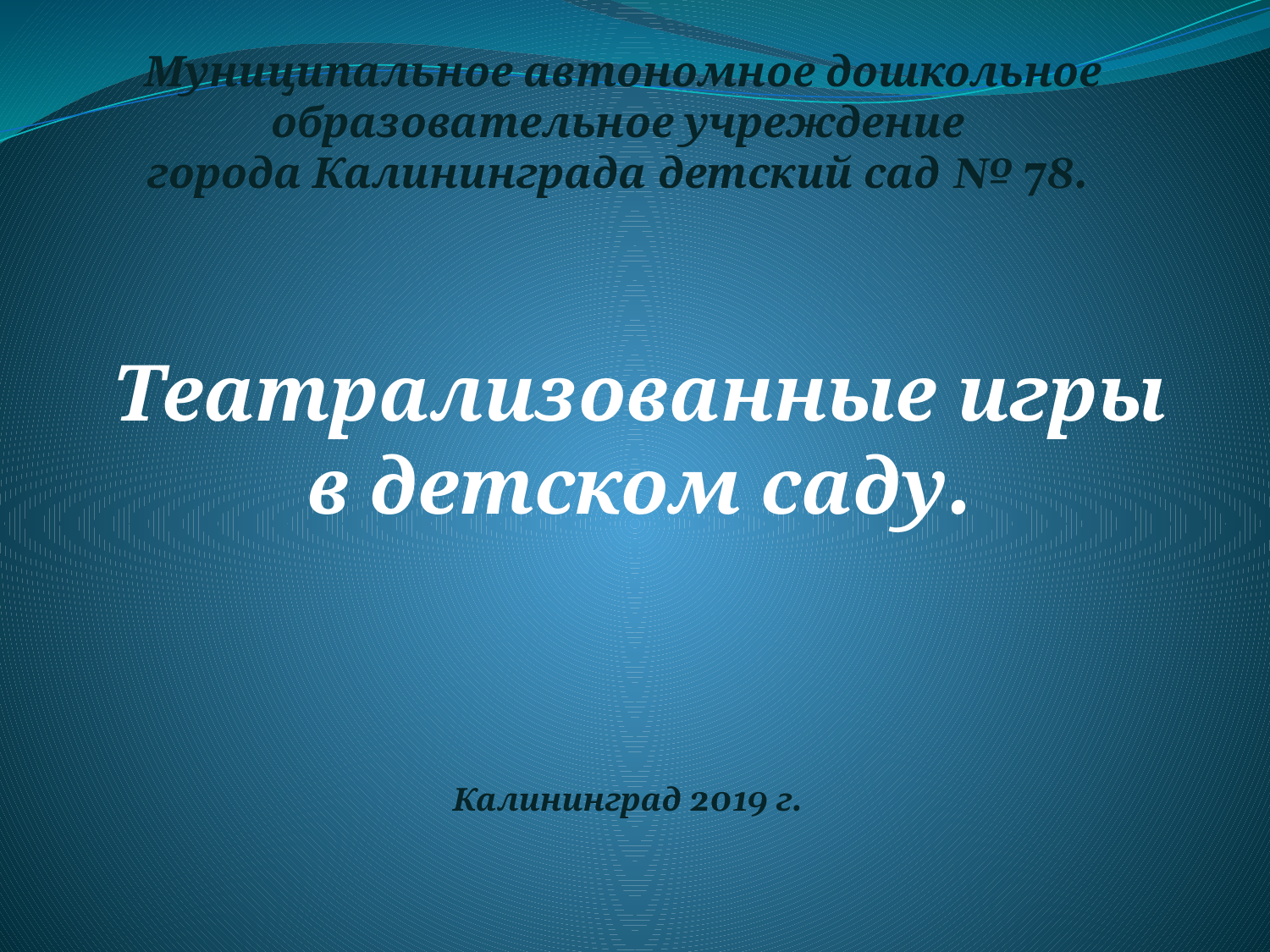

# Муниципальное автономное дошкольное образовательное учреждение города Калининграда детский сад № 78.
Театрализованные игры в детском саду.
Калининград 2019 г.